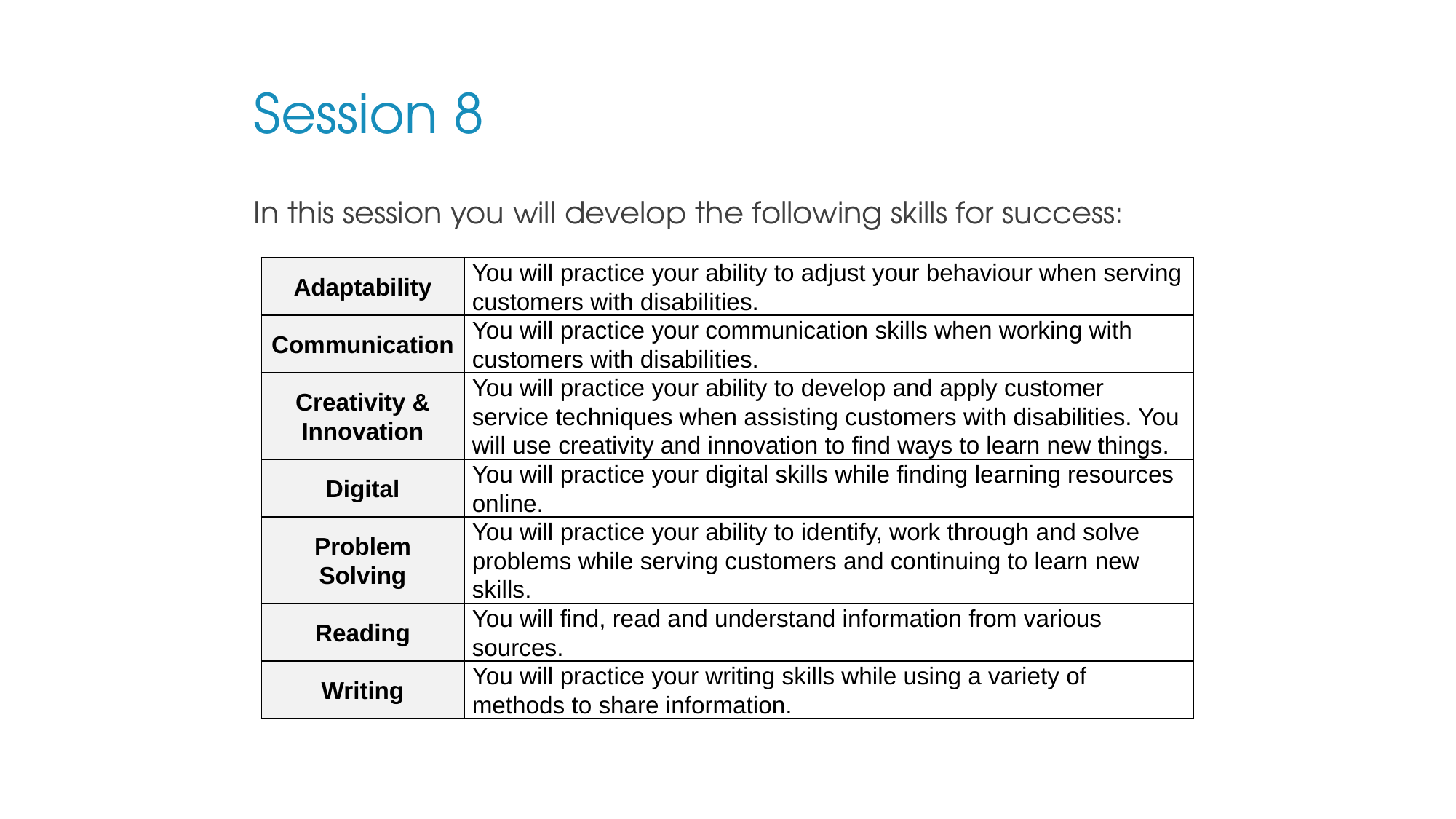

# Session 8
In this session you will develop the following skills for success:

| Adaptability | You will practice your ability to adjust your behaviour when serving customers with disabilities. |
| --- | --- |
| Communication | You will practice your communication skills when working with customers with disabilities. |
| Creativity & Innovation | You will practice your ability to develop and apply customer service techniques when assisting customers with disabilities. You will use creativity and innovation to find ways to learn new things. |
| Digital | You will practice your digital skills while finding learning resources online. |
| Problem Solving | You will practice your ability to identify, work through and solve problems while serving customers and continuing to learn new skills. |
| Reading | You will find, read and understand information from various sources. |
| Writing | You will practice your writing skills while using a variety of methods to share information. |